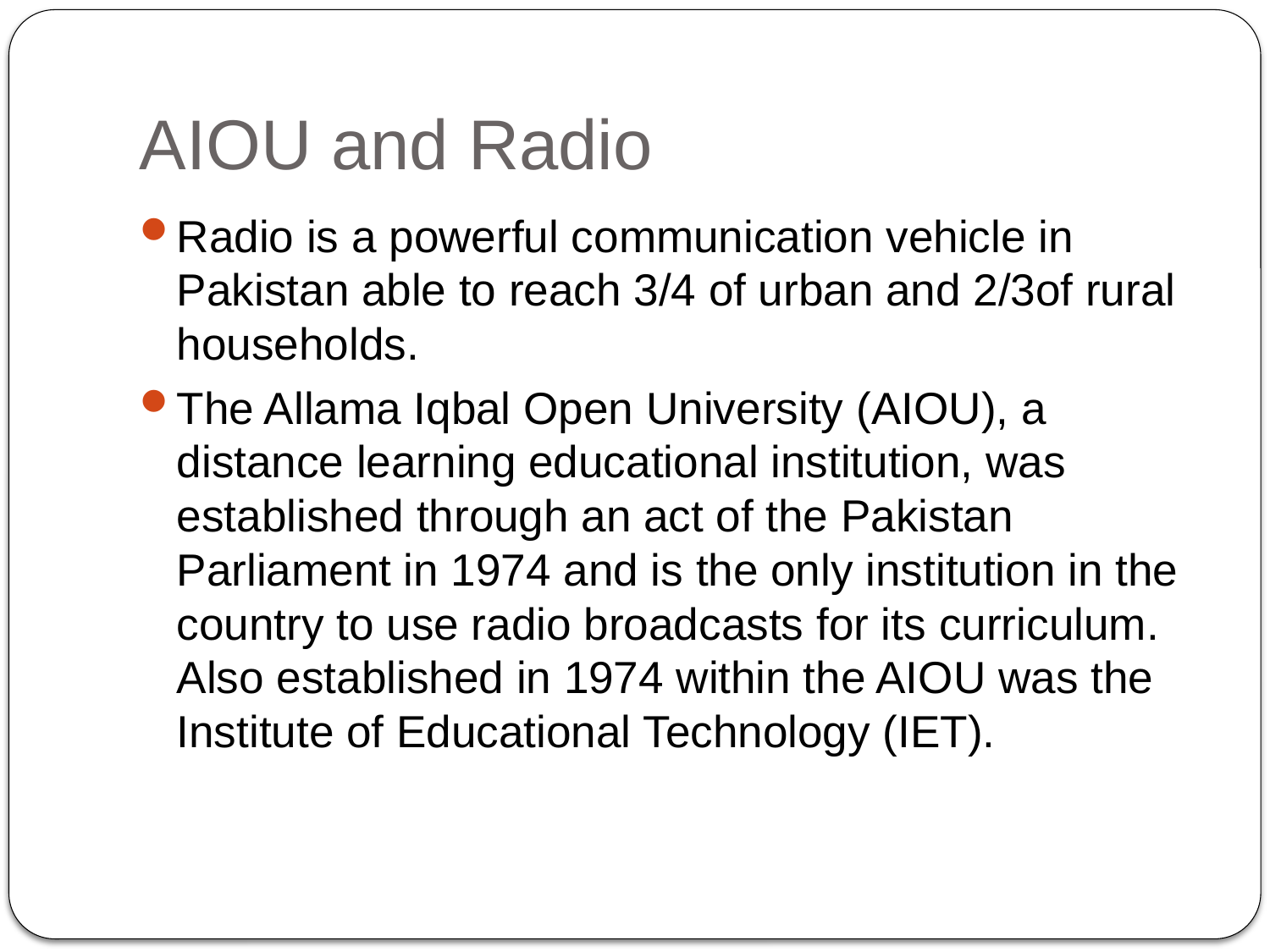

# AIOU and Radio
Radio is a powerful communication vehicle in Pakistan able to reach 3/4 of urban and 2/3of rural households.
The Allama Iqbal Open University (AIOU), a distance learning educational institution, was established through an act of the Pakistan Parliament in 1974 and is the only institution in the country to use radio broadcasts for its curriculum. Also established in 1974 within the AIOU was the Institute of Educational Technology (IET).